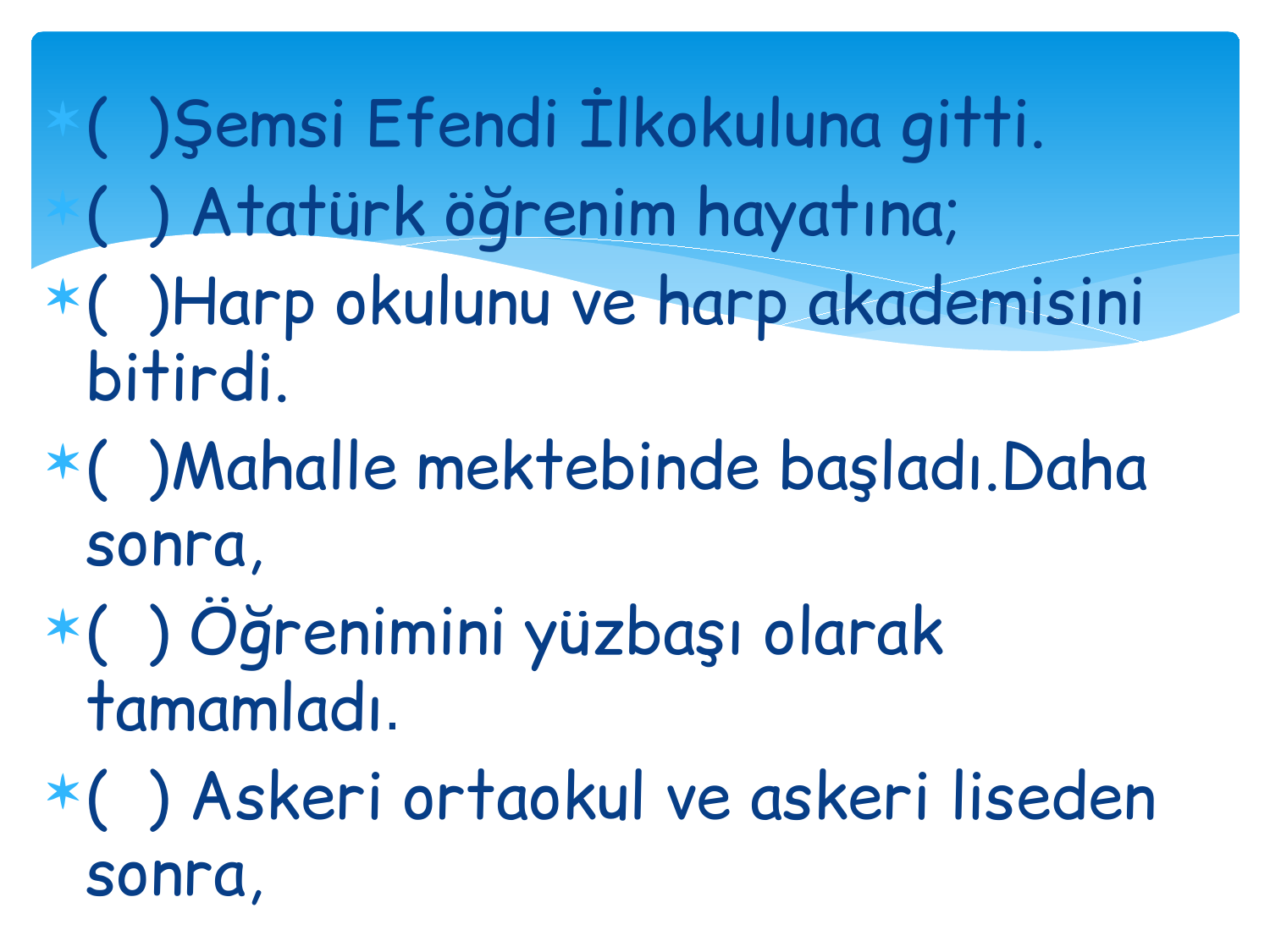

(  )Şemsi Efendi İlkokuluna gitti.
(  ) Atatürk öğrenim hayatına;
(  )Harp okulunu ve harp akademisini bitirdi.
(  )Mahalle mektebinde başladı.Daha sonra,
(  ) Öğrenimini yüzbaşı olarak tamamladı.
(  ) Askeri ortaokul ve askeri liseden sonra,